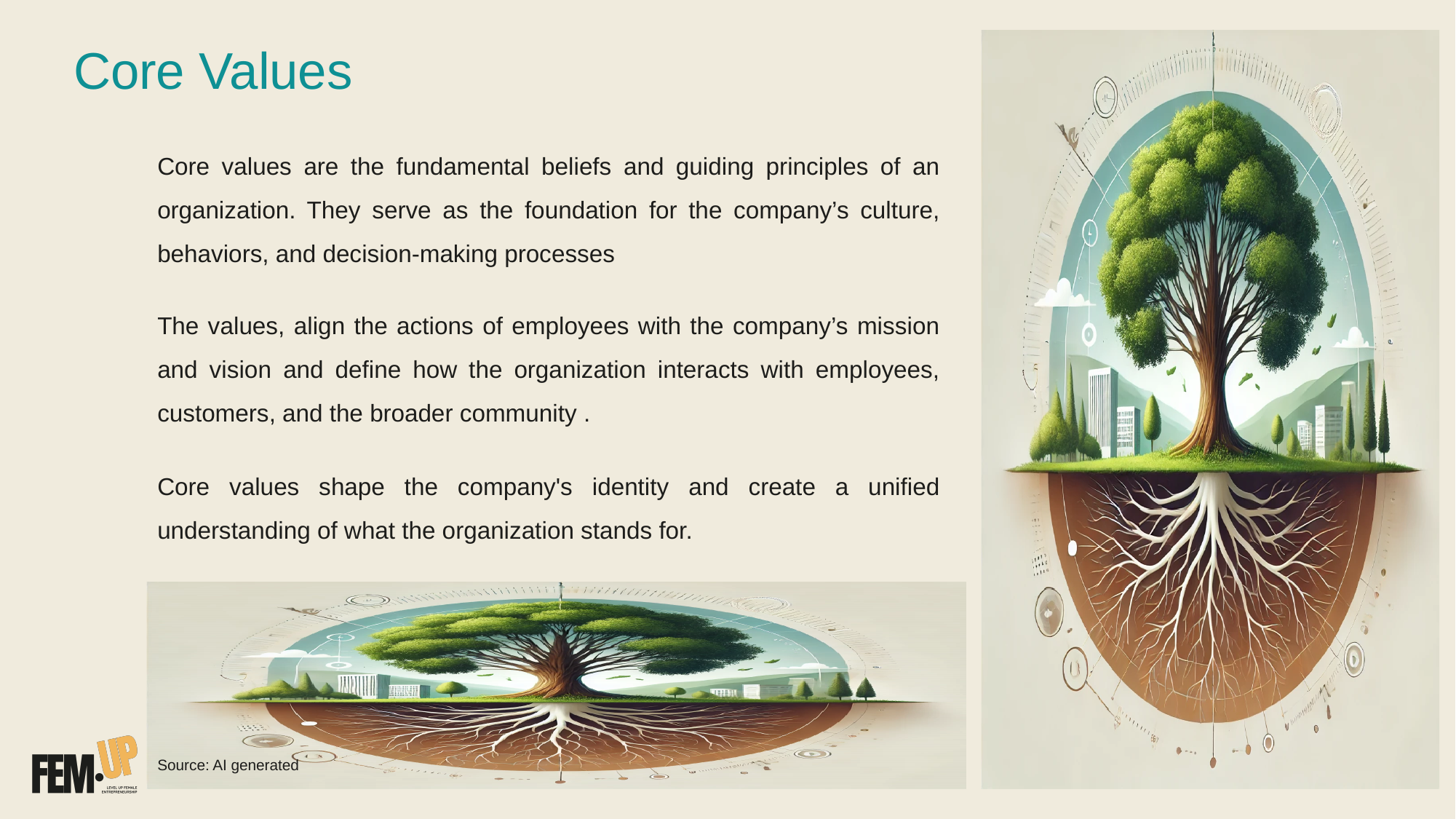

# Core Values

Core values are the fundamental beliefs and guiding principles of an organization. They serve as the foundation for the company’s culture, behaviors, and decision-making processes

The values, align the actions of employees with the company’s mission and vision and define how the organization interacts with employees, customers, and the broader community .

Core values shape the company's identity and create a unified understanding of what the organization stands for.
Source: AI generated